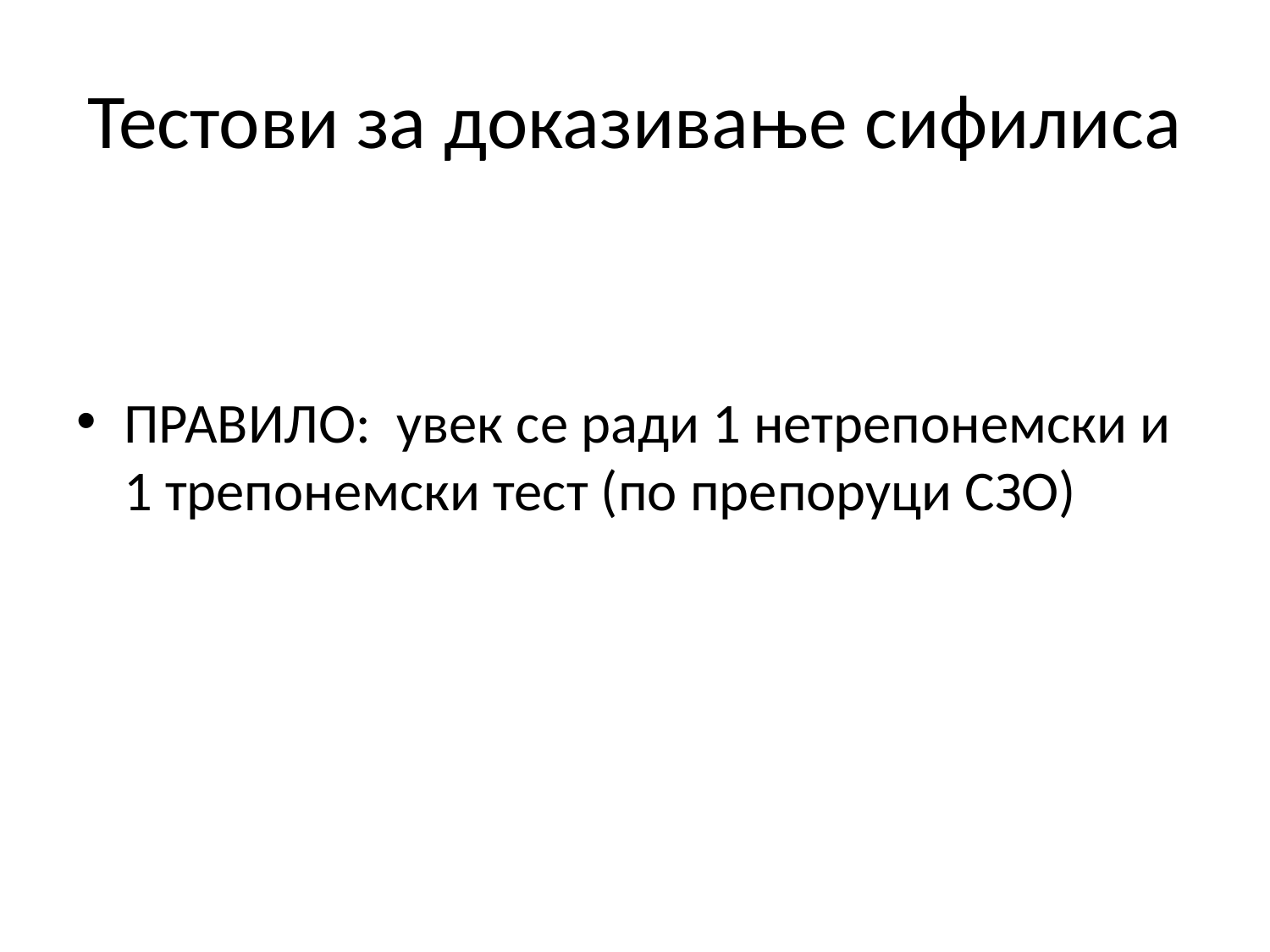

# Тестови за доказивање сифилиса

ПРАВИЛО:  увек се ради 1 нетрепонемски и 1 трепонемски тест (по препоруци СЗО)